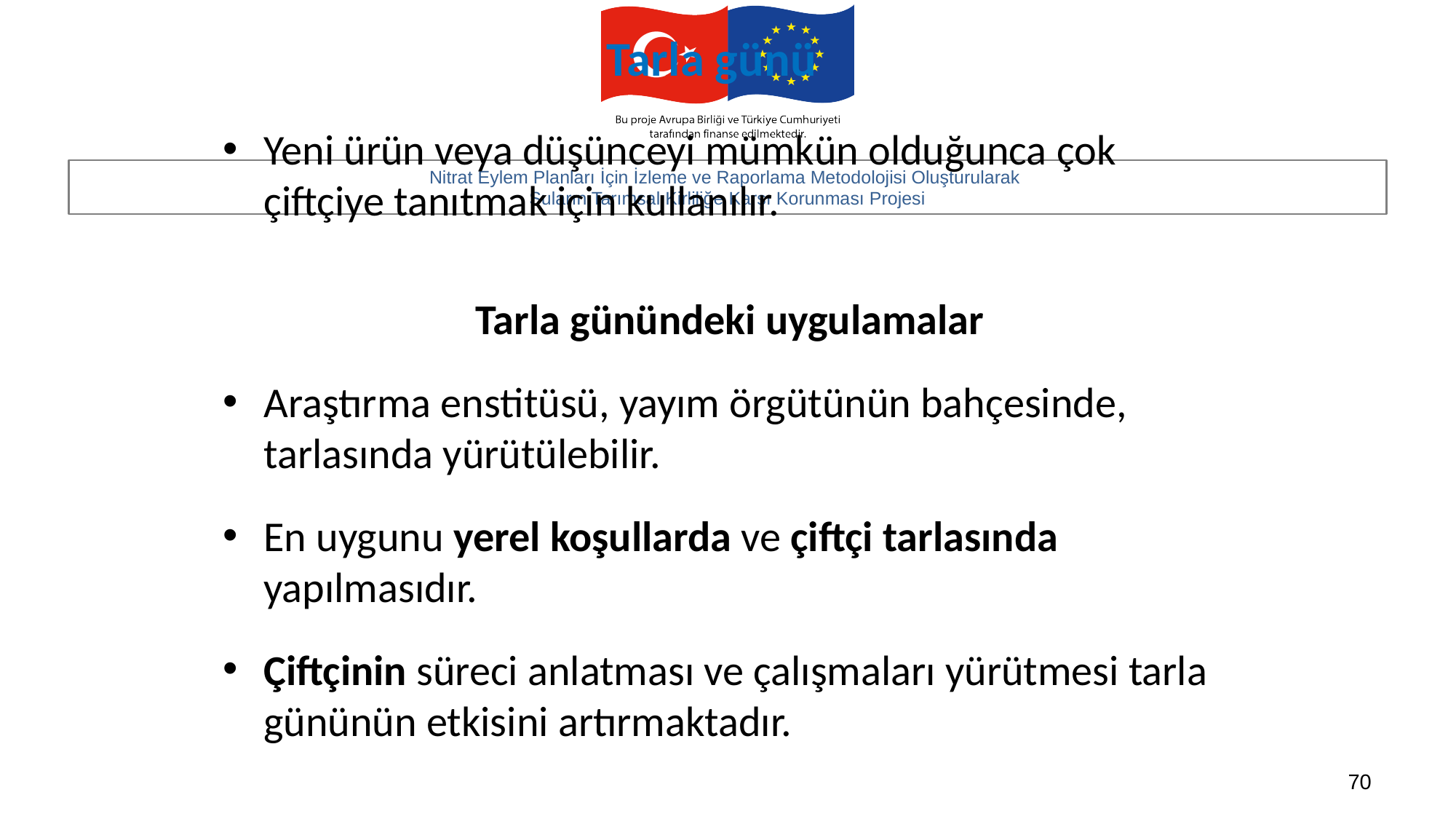

# Tarla günü
Yeni ürün veya düşünceyi mümkün olduğunca çok çiftçiye tanıtmak için kullanılır.

Tarla günündeki uygulamalar
Araştırma enstitüsü, yayım örgütünün bahçesinde, tarlasında yürütülebilir.
En uygunu yerel koşullarda ve çiftçi tarlasında yapılmasıdır.
Çiftçinin süreci anlatması ve çalışmaları yürütmesi tarla gününün etkisini artırmaktadır.
70